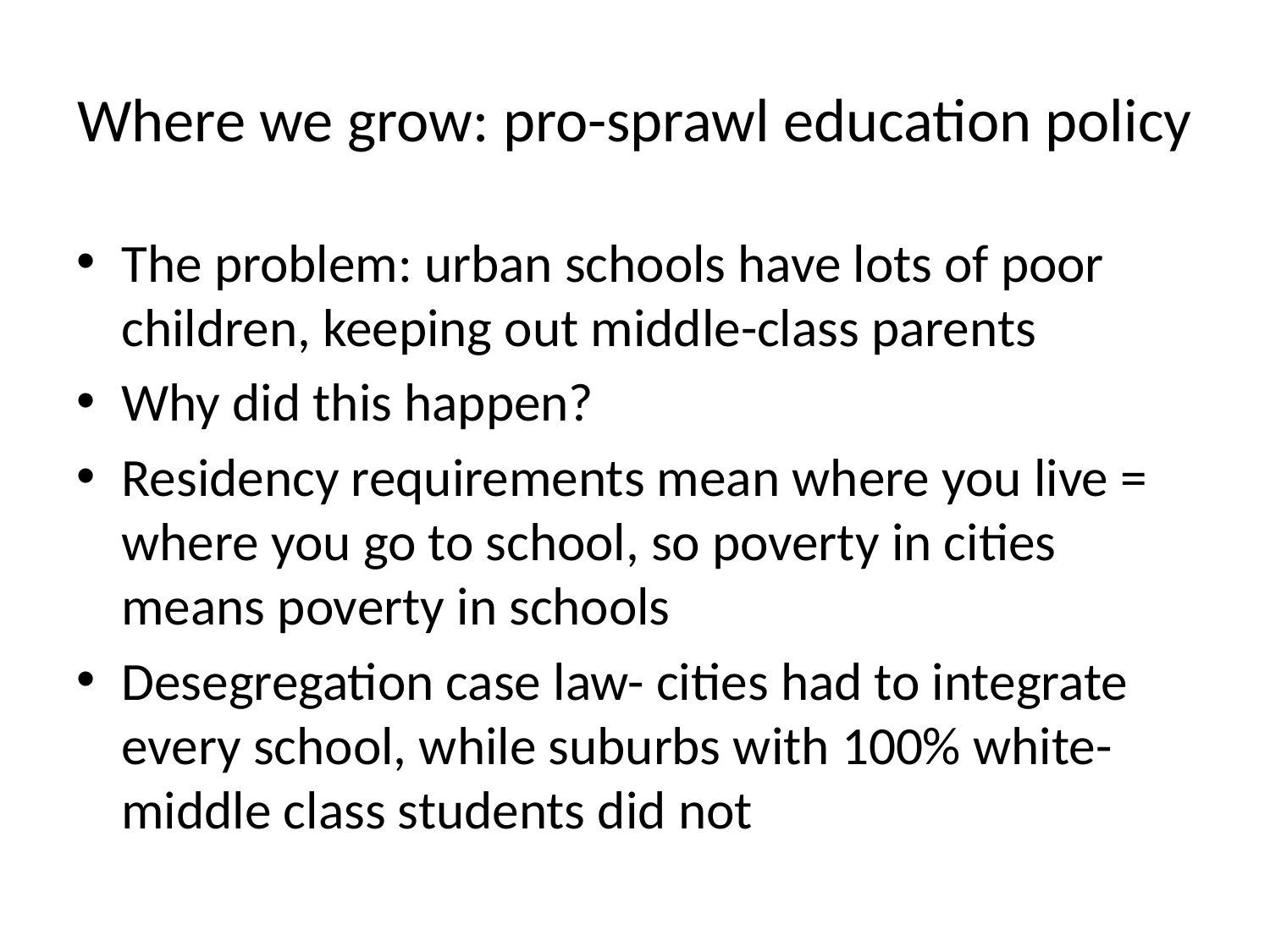

# Where we grow: pro-sprawl education policy
The problem: urban schools have lots of poor children, keeping out middle-class parents
Why did this happen?
Residency requirements mean where you live = where you go to school, so poverty in cities means poverty in schools
Desegregation case law- cities had to integrate every school, while suburbs with 100% white-middle class students did not